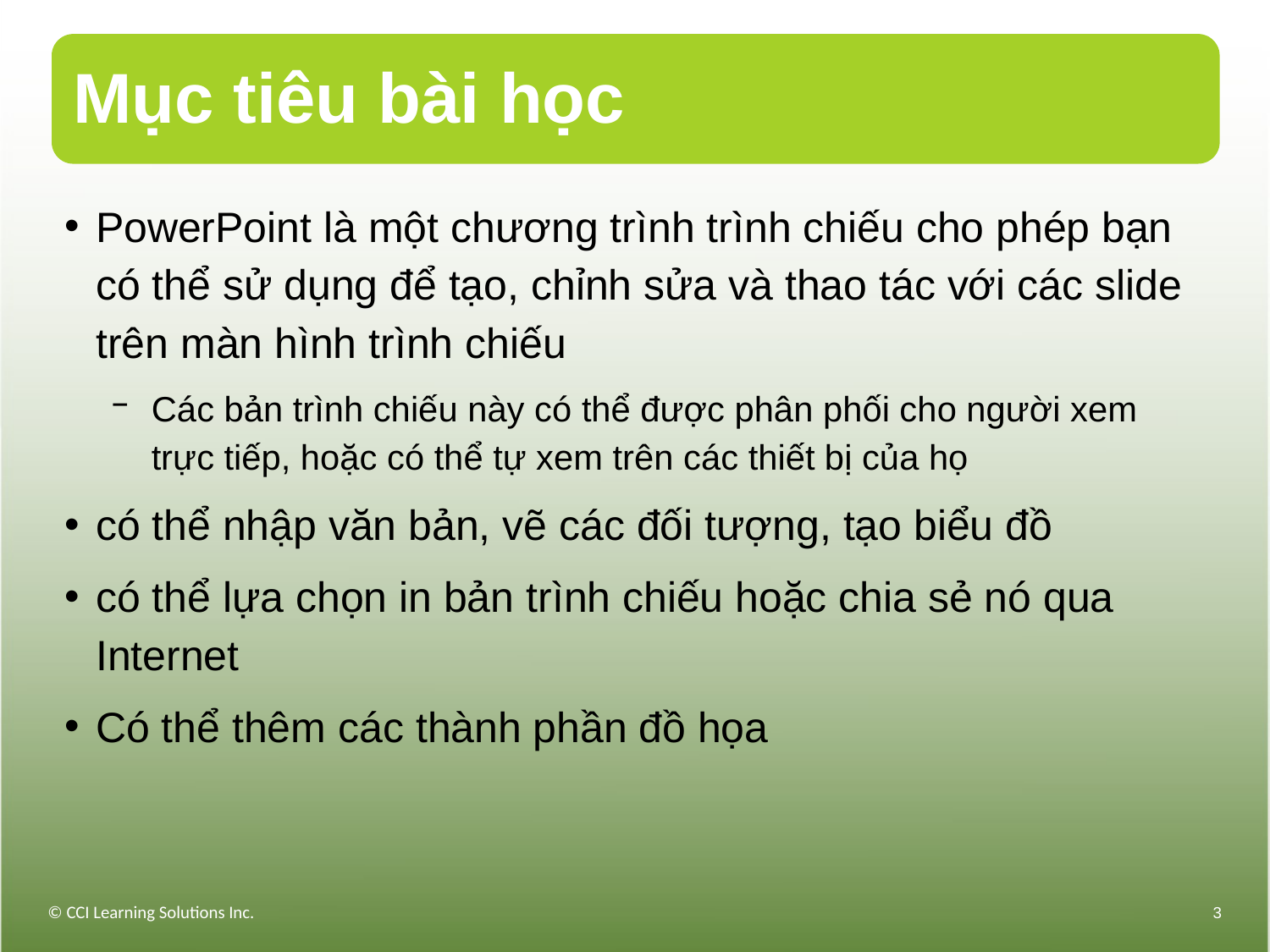

# Mục tiêu bài học
PowerPoint là một chương trình trình chiếu cho phép bạn có thể sử dụng để tạo, chỉnh sửa và thao tác với các slide trên màn hình trình chiếu
Các bản trình chiếu này có thể được phân phối cho người xem trực tiếp, hoặc có thể tự xem trên các thiết bị của họ
có thể nhập văn bản, vẽ các đối tượng, tạo biểu đồ
có thể lựa chọn in bản trình chiếu hoặc chia sẻ nó qua Internet
Có thể thêm các thành phần đồ họa
© CCI Learning Solutions Inc.
3